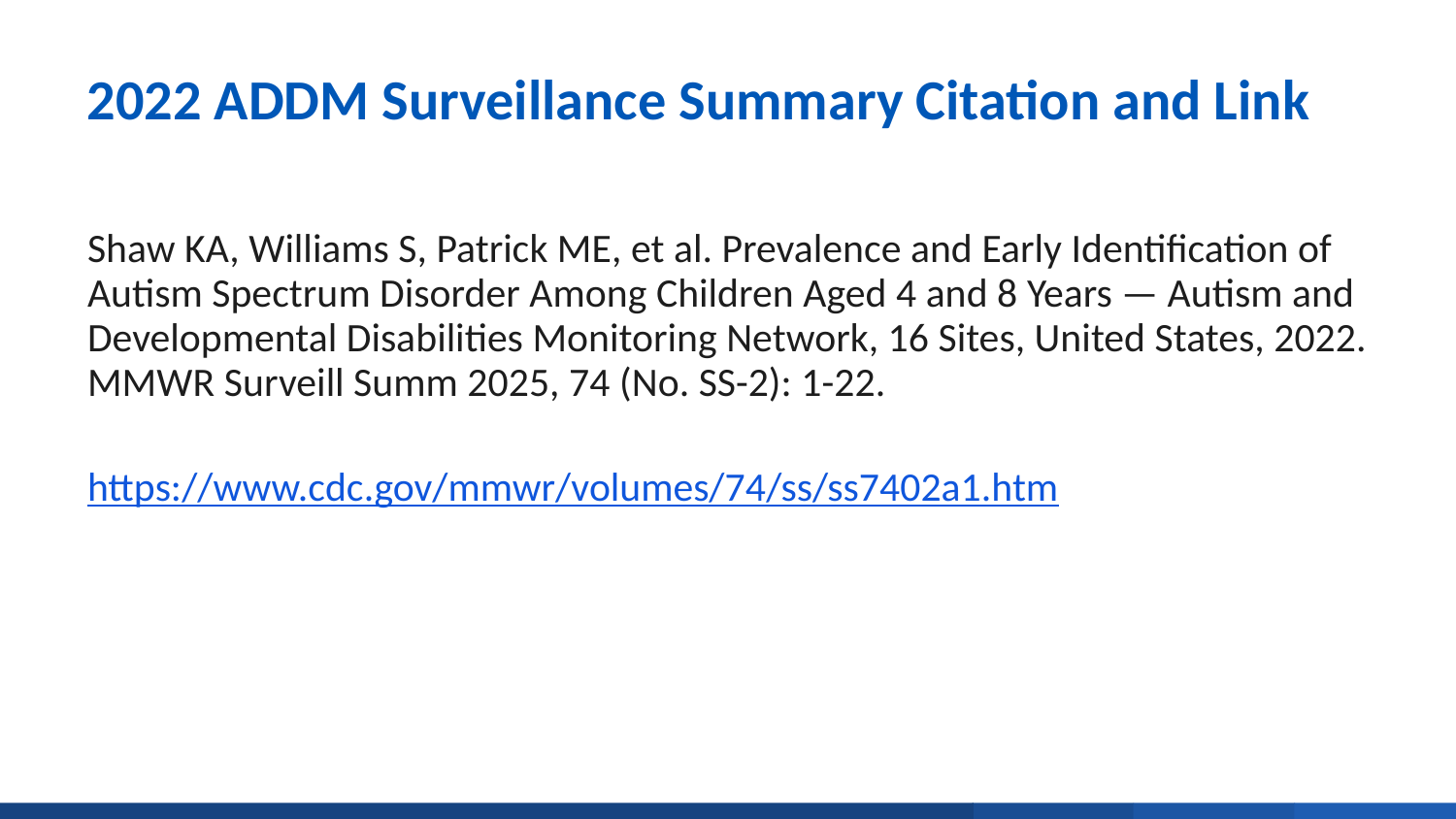

# 2022 ADDM Surveillance Summary Citation and Link
Shaw KA, Williams S, Patrick ME, et al. Prevalence and Early Identification of Autism Spectrum Disorder Among Children Aged 4 and 8 Years — Autism and Developmental Disabilities Monitoring Network, 16 Sites, United States, 2022.
MMWR Surveill Summ 2025, 74 (No. SS-2): 1-22.

https://www.cdc.gov/mmwr/volumes/74/ss/ss7402a1.htm